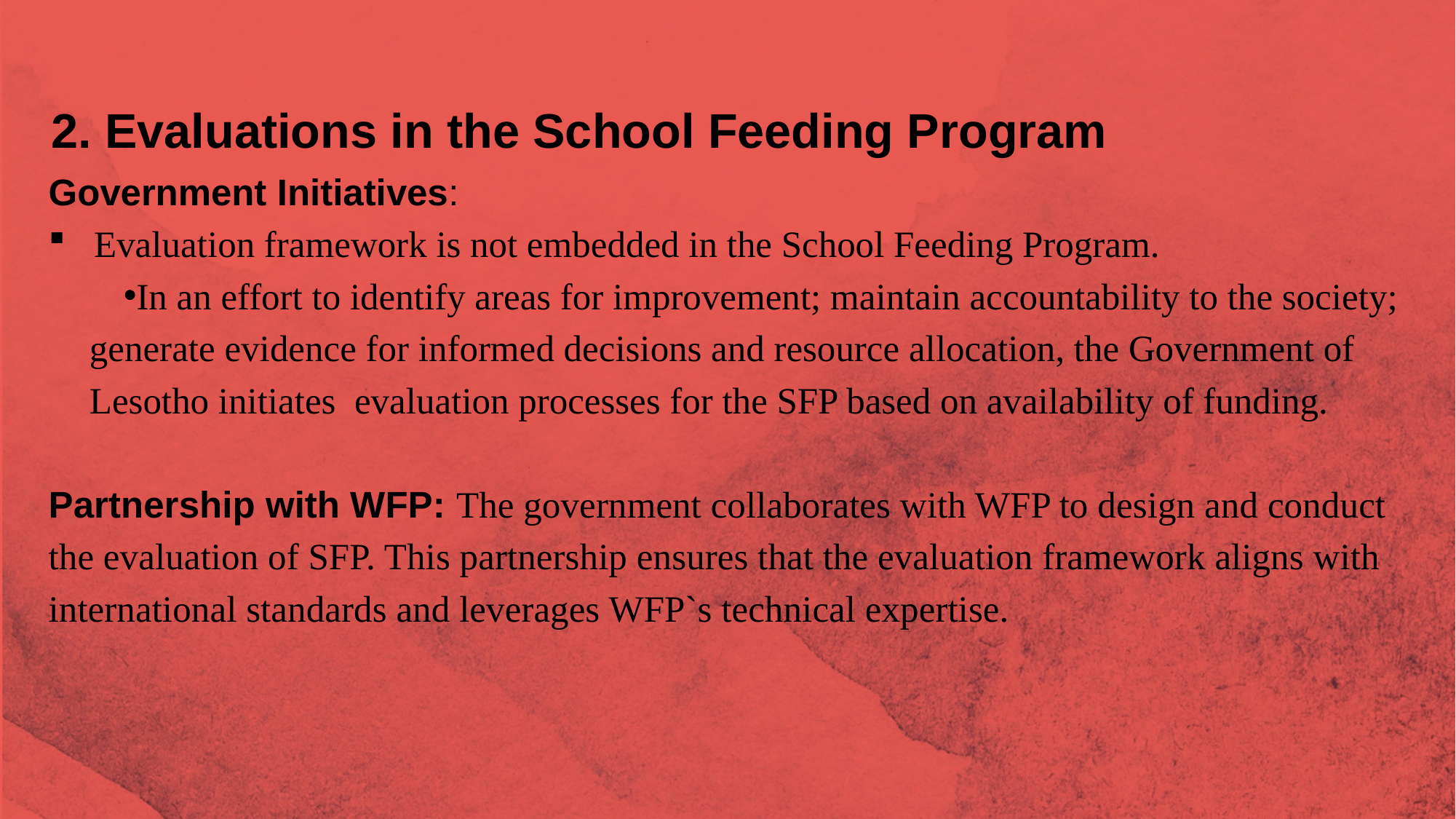

2. Evaluations in the School Feeding Program
Government Initiatives:
Evaluation framework is not embedded in the School Feeding Program.
In an effort to identify areas for improvement; maintain accountability to the society; generate evidence for informed decisions and resource allocation, the Government of Lesotho initiates  evaluation processes for the SFP based on availability of funding.

Partnership with WFP: The government collaborates with WFP to design and conduct the evaluation of SFP. This partnership ensures that the evaluation framework aligns with international standards and leverages WFP`s technical expertise.